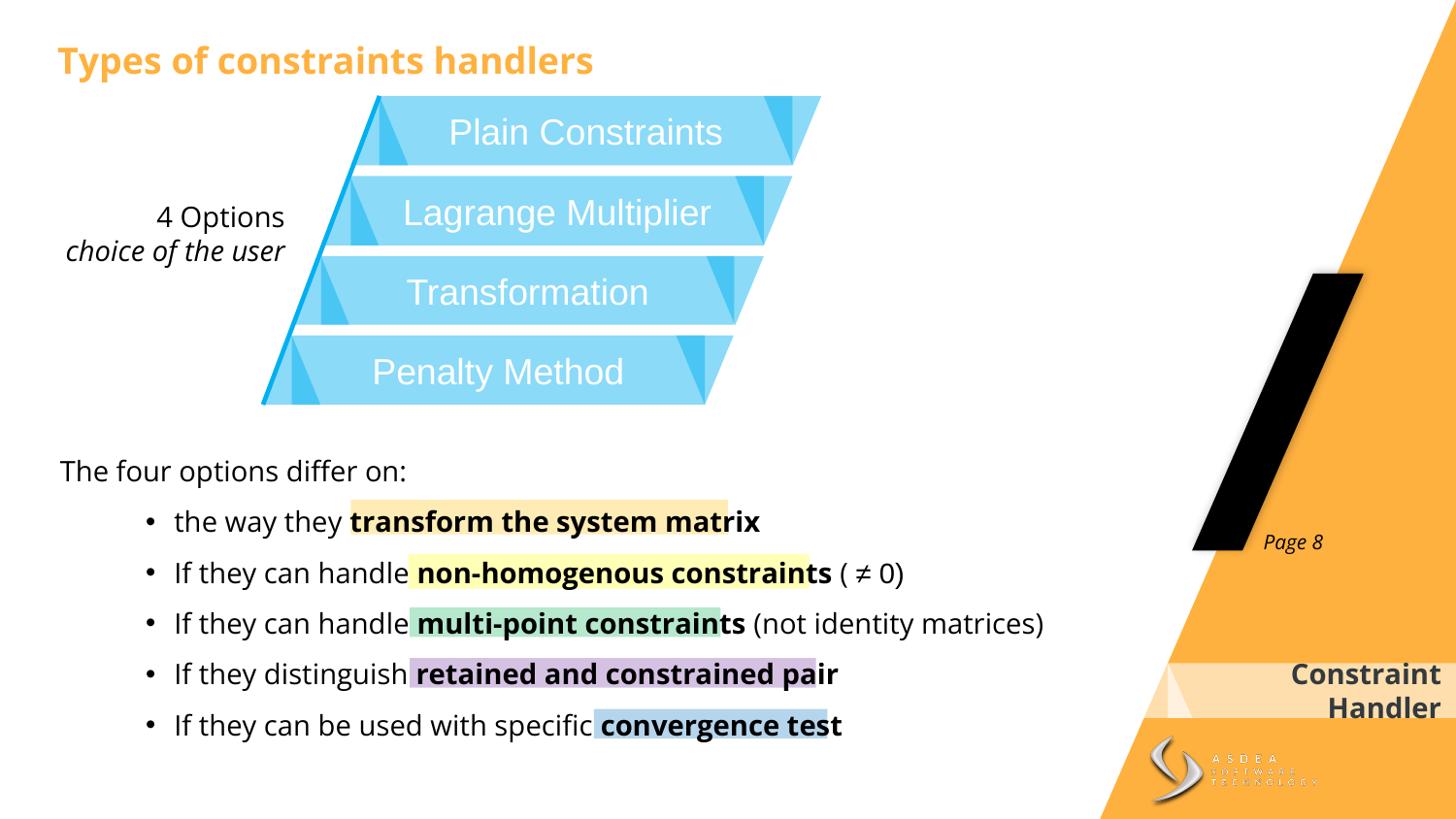

Types of constraints handlers

Plain Constraints

4 Options
choice of the user

Lagrange Multiplier

Transformation

Penalty Method

The four options differ on:
the way they transform the system matrix
If they can handle non-homogenous constraints ( ≠ 0)
If they can handle multi-point constraints (not identity matrices)
If they distinguish retained and constrained pair
If they can be used with specific convergence test

Page 8

Constraint Handler